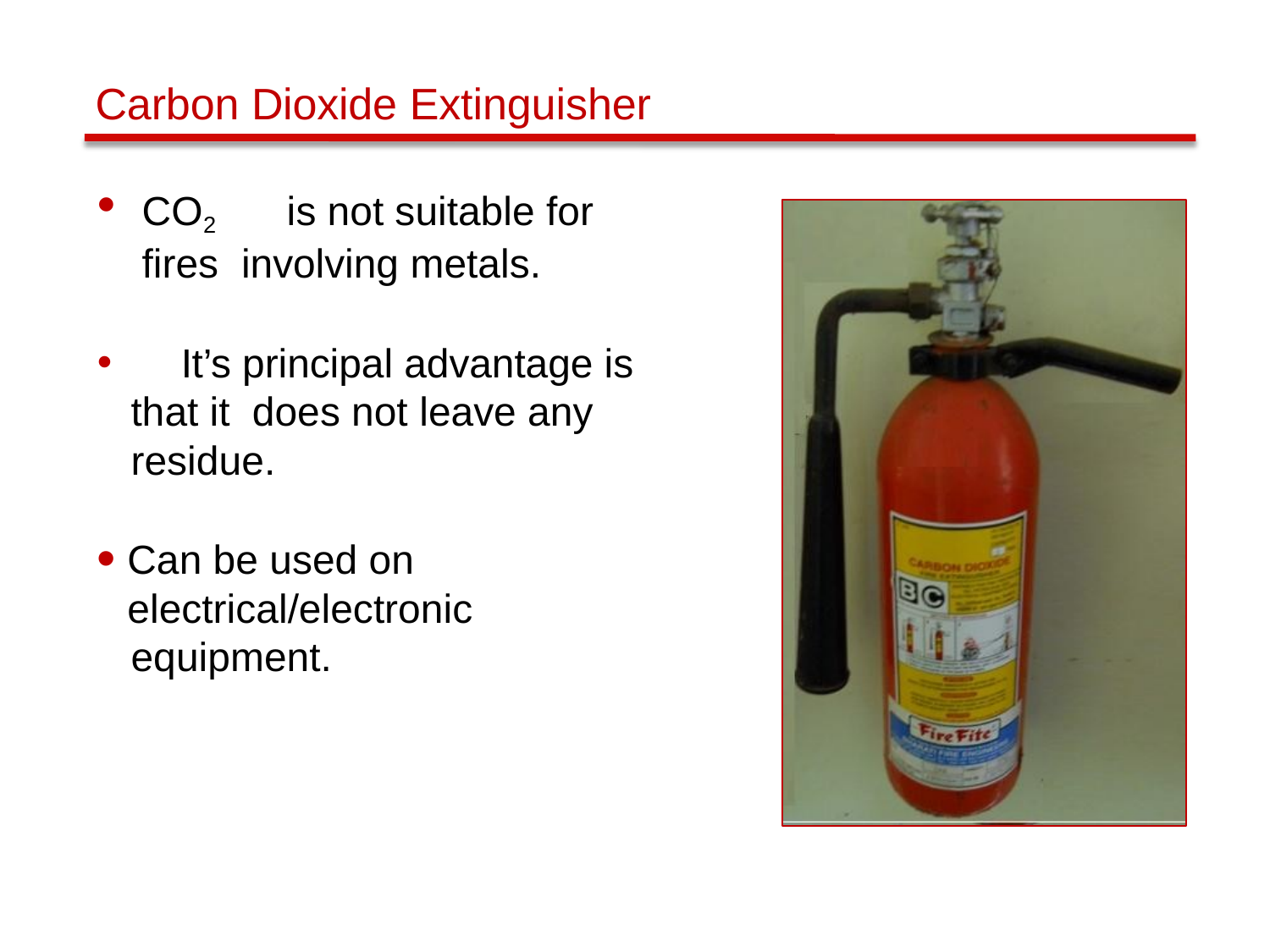

# Carbon Dioxide Extinguisher

CO2	is not suitable for fires  involving metals.

	It’s principal advantage is that it  does not leave any residue.

Can be used on electrical/electronic
equipment.